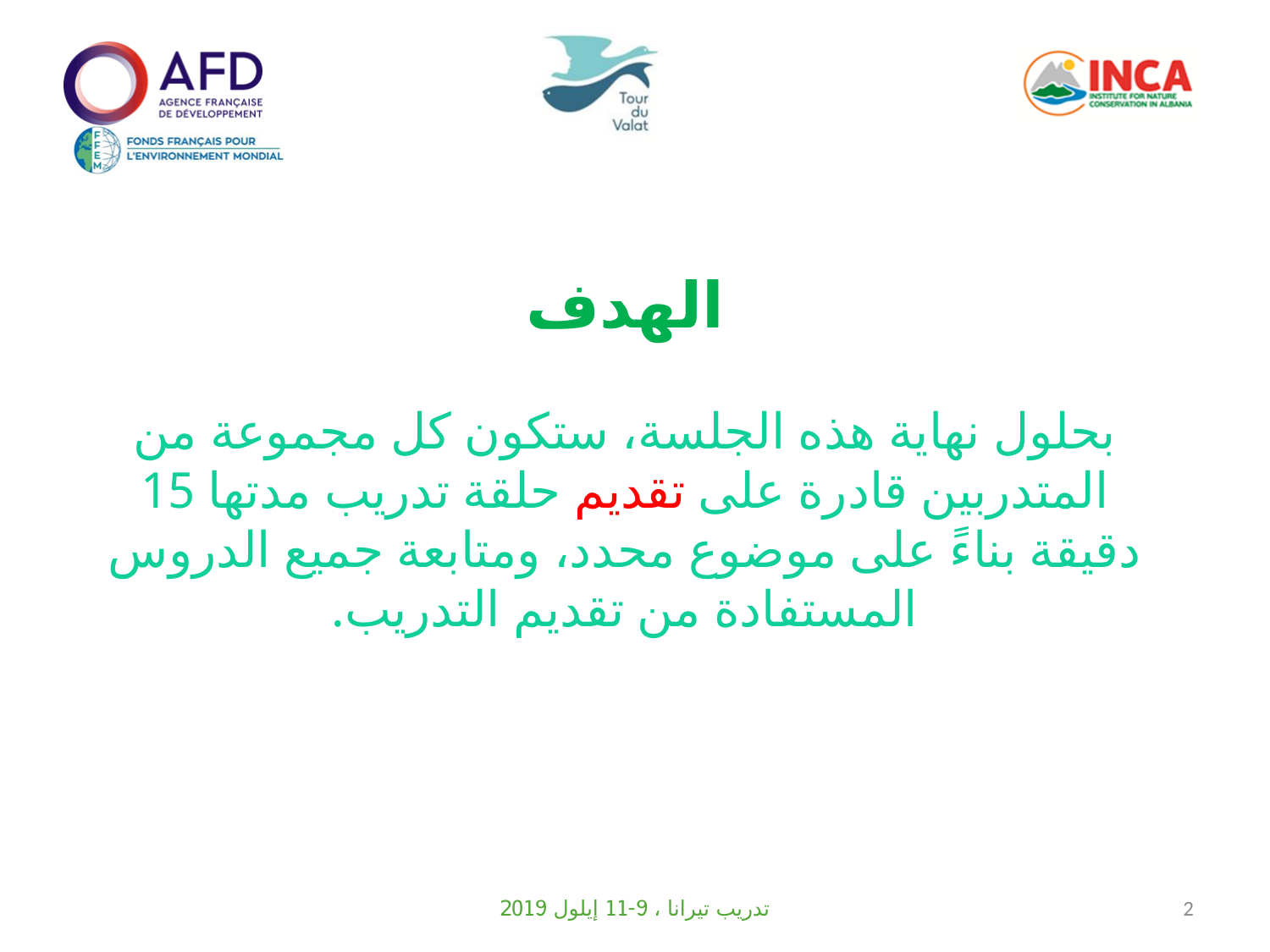

الهدف

بحلول نهاية هذه الجلسة، ستكون كل مجموعة من المتدربين قادرة على تقديم حلقة تدريب مدتها 15 دقيقة بناءً على موضوع محدد، ومتابعة جميع الدروس المستفادة من تقديم التدريب.
تدريب تيرانا ، 9-11 إيلول 2019
2